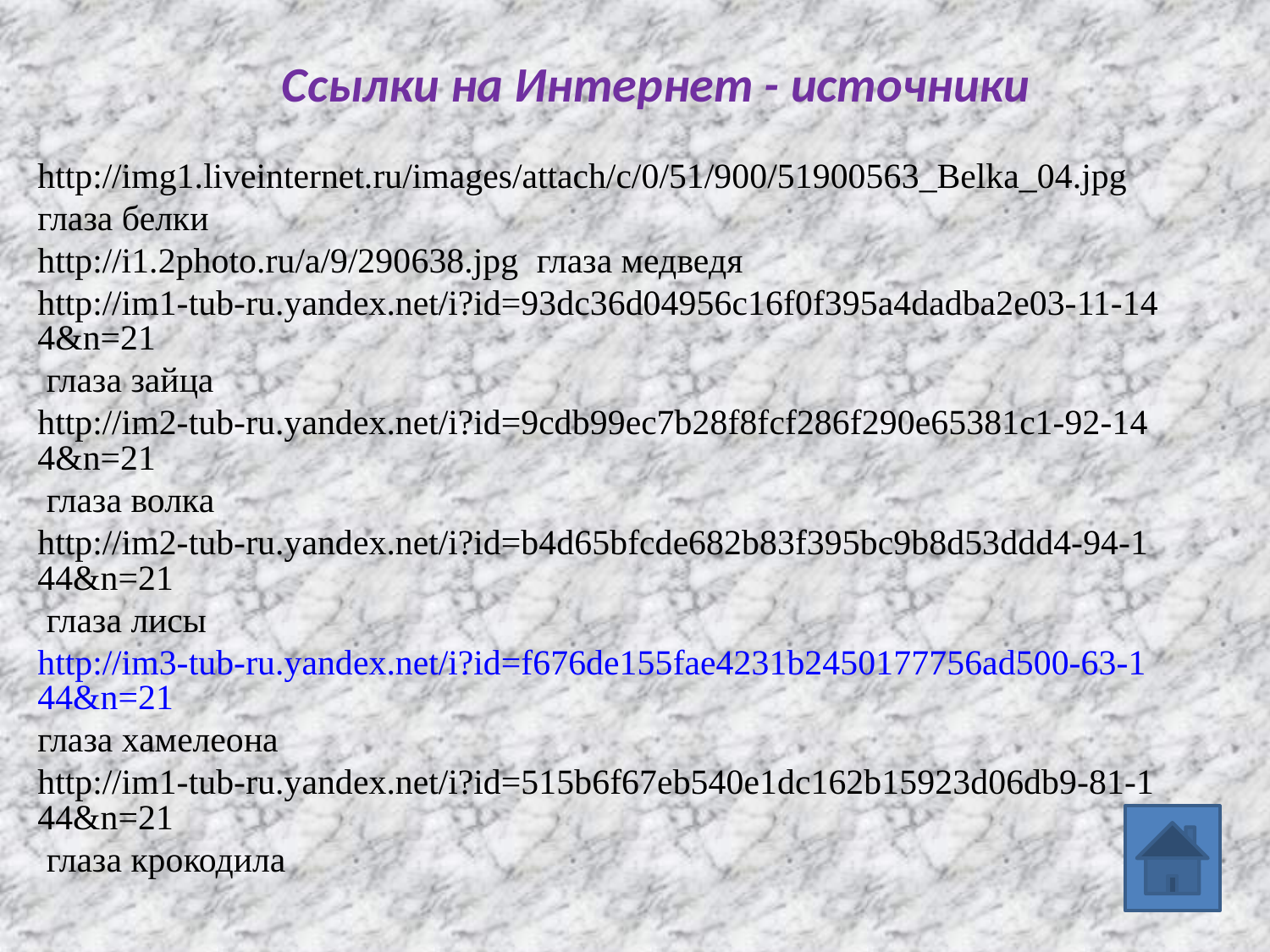

Ссылки на Интернет - источники
http://img1.liveinternet.ru/images/attach/c/0/51/900/51900563_Belka_04.jpg  глаза белки
http://i1.2photo.ru/a/9/290638.jpg  глаза медведя
http://im1-tub-ru.yandex.net/i?id=93dc36d04956c16f0f395a4dadba2e03-11-144&n=21  глаза зайца
http://im2-tub-ru.yandex.net/i?id=9cdb99ec7b28f8fcf286f290e65381c1-92-144&n=21  глаза волка
http://im2-tub-ru.yandex.net/i?id=b4d65bfcde682b83f395bc9b8d53ddd4-94-144&n=21 глаза лисы
http://im3-tub-ru.yandex.net/i?id=f676de155fae4231b2450177756ad500-63-144&n=21
глаза хамелеона
http://im1-tub-ru.yandex.net/i?id=515b6f67eb540e1dc162b15923d06db9-81-144&n=21 глаза крокодила